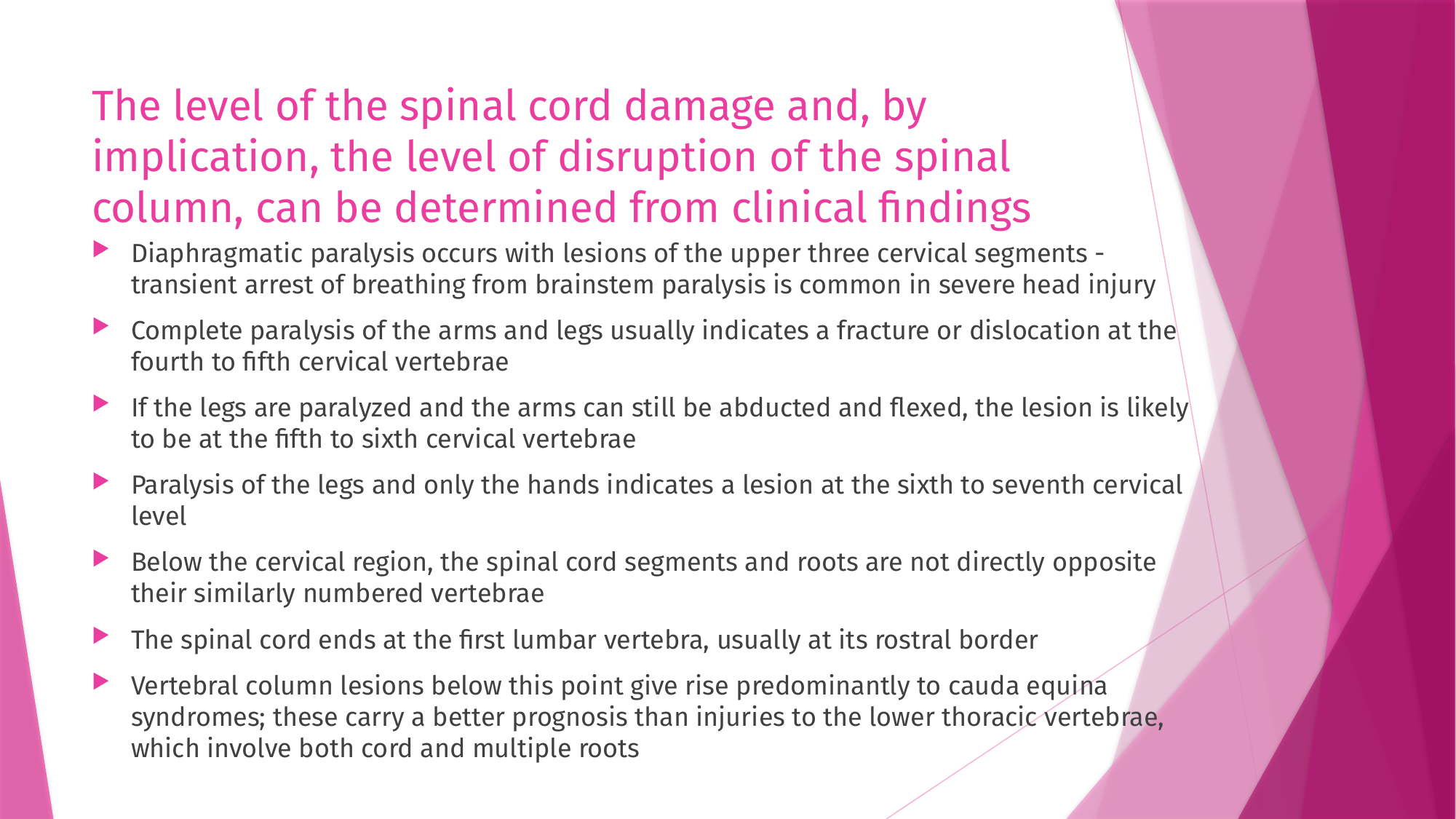

# The level of the spinal cord damage and, by implication, the level of disruption of the spinal column, can be determined from clinical findings
Diaphragmatic paralysis occurs with lesions of the upper three cervical segments - transient arrest of breathing from brainstem paralysis is common in severe head injury
Complete paralysis of the arms and legs usually indicates a fracture or dislocation at the fourth to fifth cervical vertebrae
If the legs are paralyzed and the arms can still be abducted and flexed, the lesion is likely to be at the fifth to sixth cervical vertebrae
Paralysis of the legs and only the hands indicates a lesion at the sixth to seventh cervical level
Below the cervical region, the spinal cord segments and roots are not directly opposite their similarly numbered vertebrae
The spinal cord ends at the first lumbar vertebra, usually at its rostral border
Vertebral column lesions below this point give rise predominantly to cauda equina syndromes; these carry a better prognosis than injuries to the lower thoracic vertebrae, which involve both cord and multiple roots